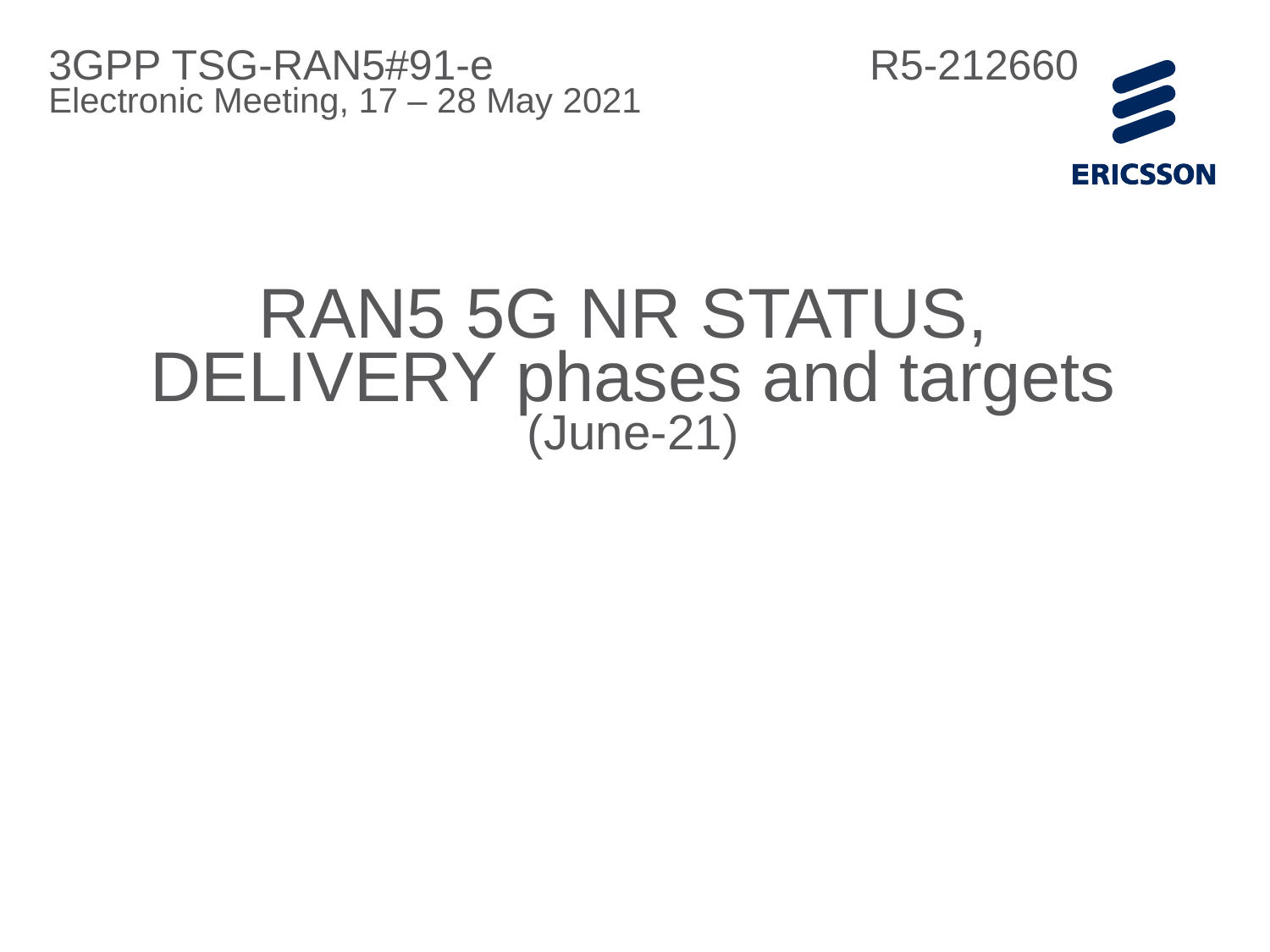

3GPP TSG-RAN5#91-e		     	     R5-212660
Electronic Meeting, 17 – 28 May 2021
# RAN5 5G NR STATUS, DELIVERY phases and targets (June-21)